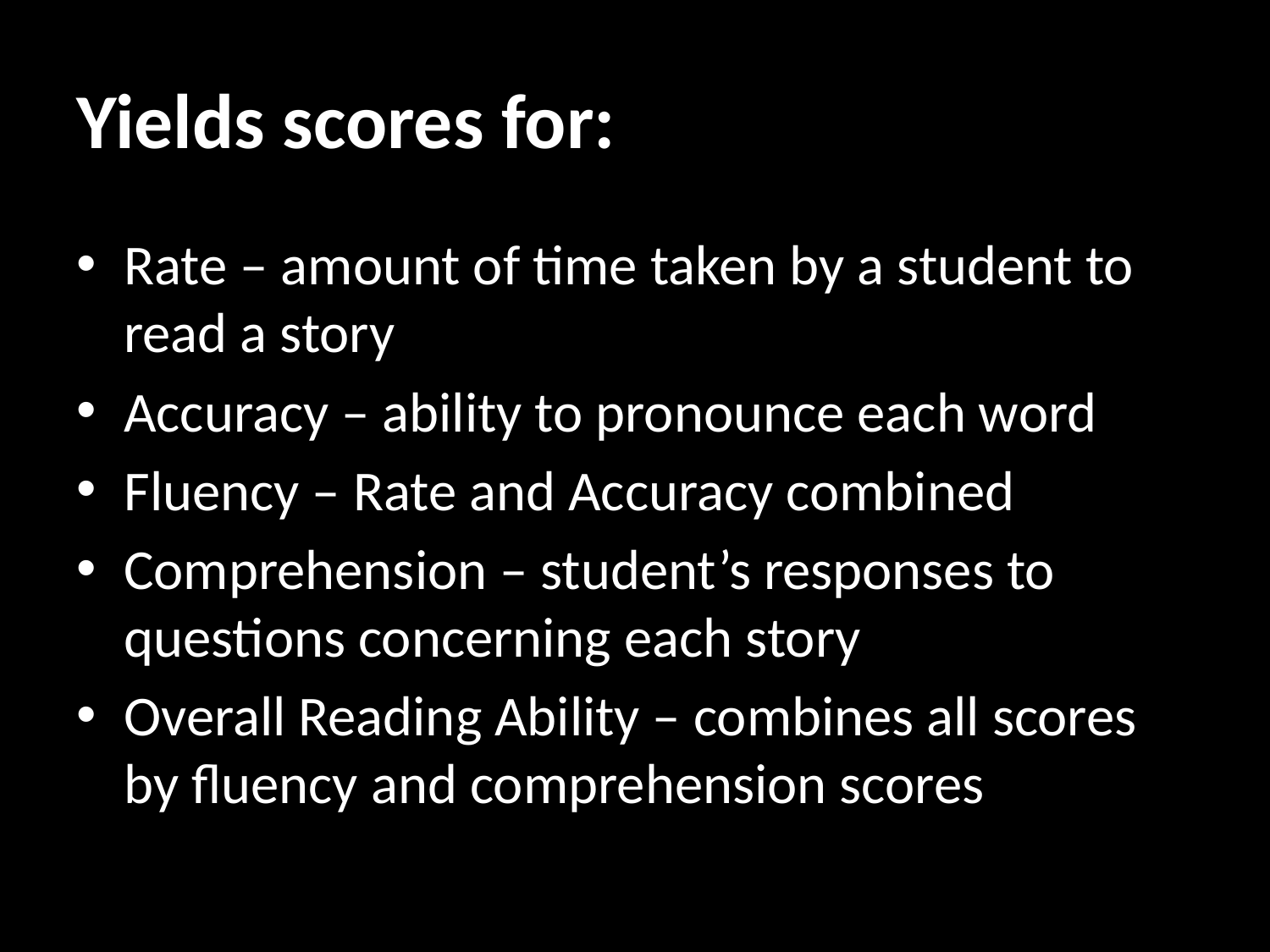

# Yields scores for:
Rate – amount of time taken by a student to read a story
Accuracy – ability to pronounce each word
Fluency – Rate and Accuracy combined
Comprehension – student’s responses to questions concerning each story
Overall Reading Ability – combines all scores by fluency and comprehension scores